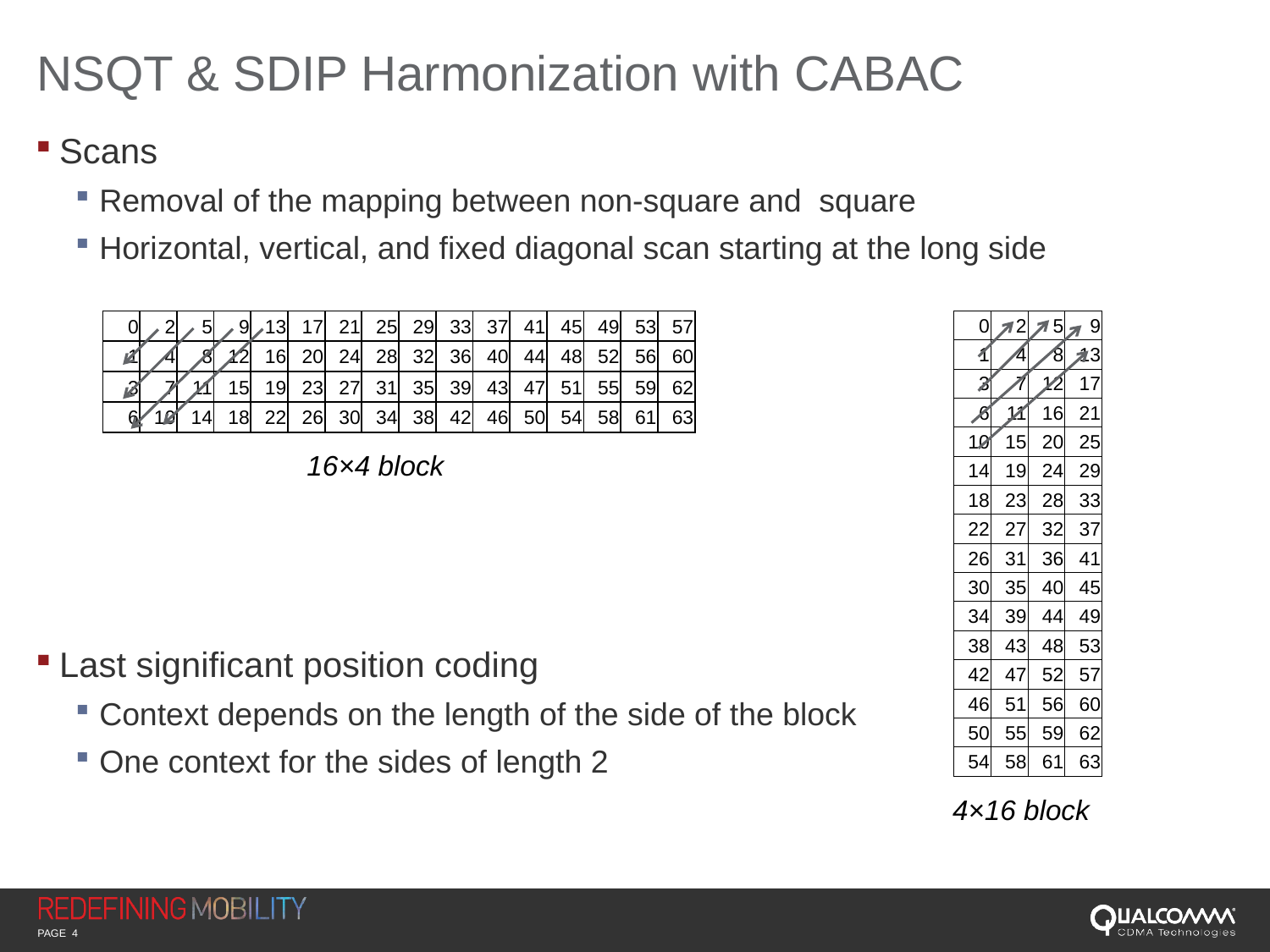

# NSQT & SDIP Harmonization with CABAC
Scans
Removal of the mapping between non-square and  square
Horizontal, vertical, and fixed diagonal scan starting at the long side

Last significant position coding
Context depends on the length of the side of the block
One context for the sides of length 2

| 0 | 2 | 5 | 9 |
| --- | --- | --- | --- |
| 1 | 4 | 8 | 13 |
| 3 | 7 | 12 | 17 |
| 6 | 11 | 16 | 21 |
| 10 | 15 | 20 | 25 |
| 14 | 19 | 24 | 29 |
| 18 | 23 | 28 | 33 |
| 22 | 27 | 32 | 37 |
| 26 | 31 | 36 | 41 |
| 30 | 35 | 40 | 45 |
| 34 | 39 | 44 | 49 |
| 38 | 43 | 48 | 53 |
| 42 | 47 | 52 | 57 |
| 46 | 51 | 56 | 60 |
| 50 | 55 | 59 | 62 |
| 54 | 58 | 61 | 63 |
| 0 | 2 | 5 | 9 | 13 | 17 | 21 | 25 | 29 | 33 | 37 | 41 | 45 | 49 | 53 | 57 |
| --- | --- | --- | --- | --- | --- | --- | --- | --- | --- | --- | --- | --- | --- | --- | --- |
| 1 | 4 | 8 | 12 | 16 | 20 | 24 | 28 | 32 | 36 | 40 | 44 | 48 | 52 | 56 | 60 |
| 3 | 7 | 11 | 15 | 19 | 23 | 27 | 31 | 35 | 39 | 43 | 47 | 51 | 55 | 59 | 62 |
| 6 | 10 | 14 | 18 | 22 | 26 | 30 | 34 | 38 | 42 | 46 | 50 | 54 | 58 | 61 | 63 |
16×4 block
4×16 block